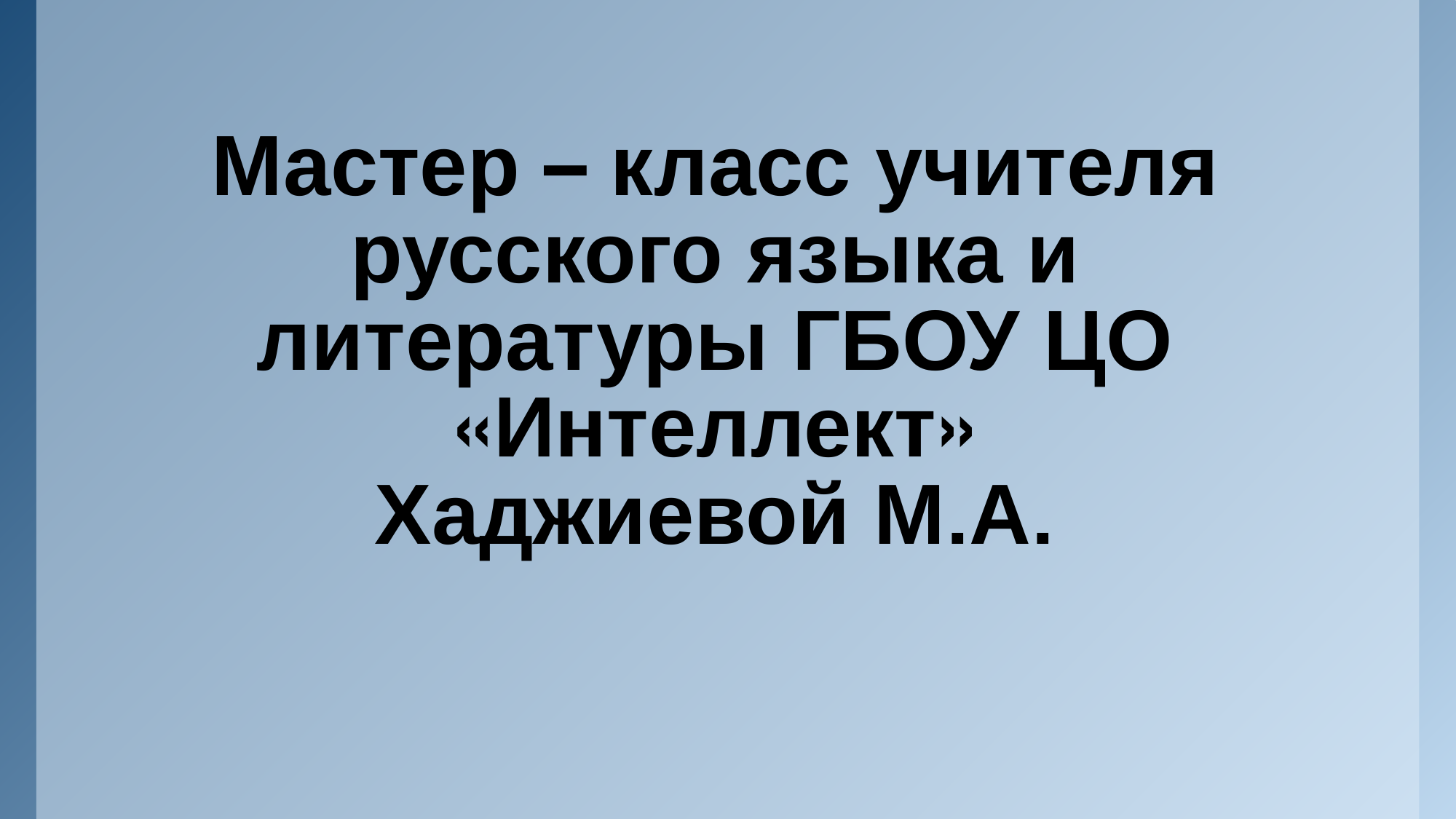

# Мастер – класс учителя русского языка и литературы ГБОУ ЦО «Интеллект» Хаджиевой М.А.